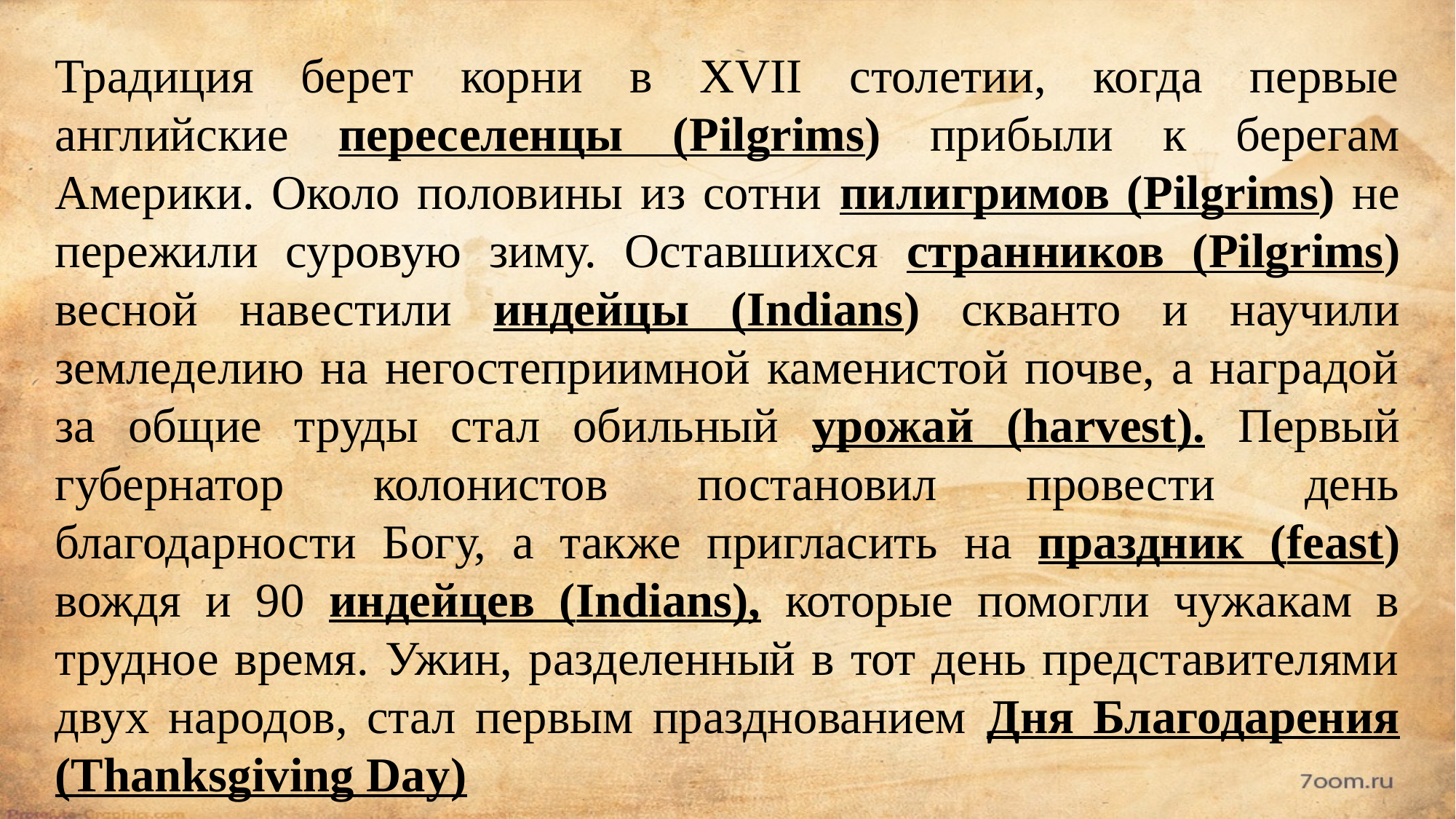

Традиция берет корни в XVII столетии, когда первые английские переселенцы (Pilgrims) прибыли к берегам Америки. Около половины из сотни пилигримов (Pilgrims) не пережили суровую зиму. Оставшихся странников (Pilgrims) весной навестили индейцы (Indians) скванто и научили земледелию на негостеприимной каменистой почве, а наградой за общие труды стал обильный урожай (harvest). Первый губернатор колонистов постановил провести день благодарности Богу, а также пригласить на праздник (feast) вождя и 90 индейцев (Indians), которые помогли чужакам в трудное время. Ужин, разделенный в тот день представителями двух народов, стал первым празднованием Дня Благодарения (Thanksgiving Day)